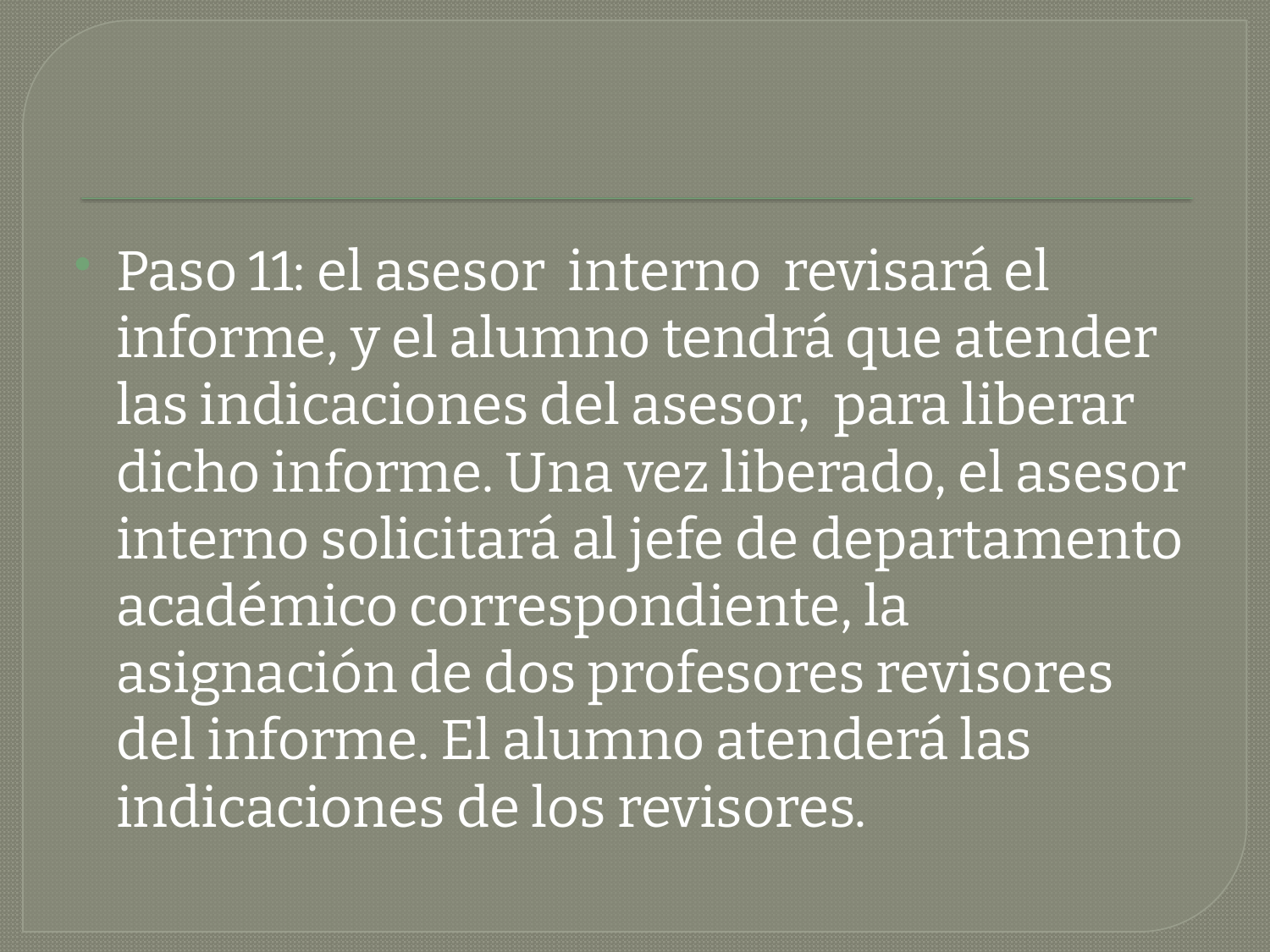

#
Paso 11: el asesor  interno  revisará el informe, y el alumno tendrá que atender las indicaciones del asesor,  para liberar dicho informe. Una vez liberado, el asesor interno solicitará al jefe de departamento académico correspondiente, la asignación de dos profesores revisores del informe. El alumno atenderá las indicaciones de los revisores.